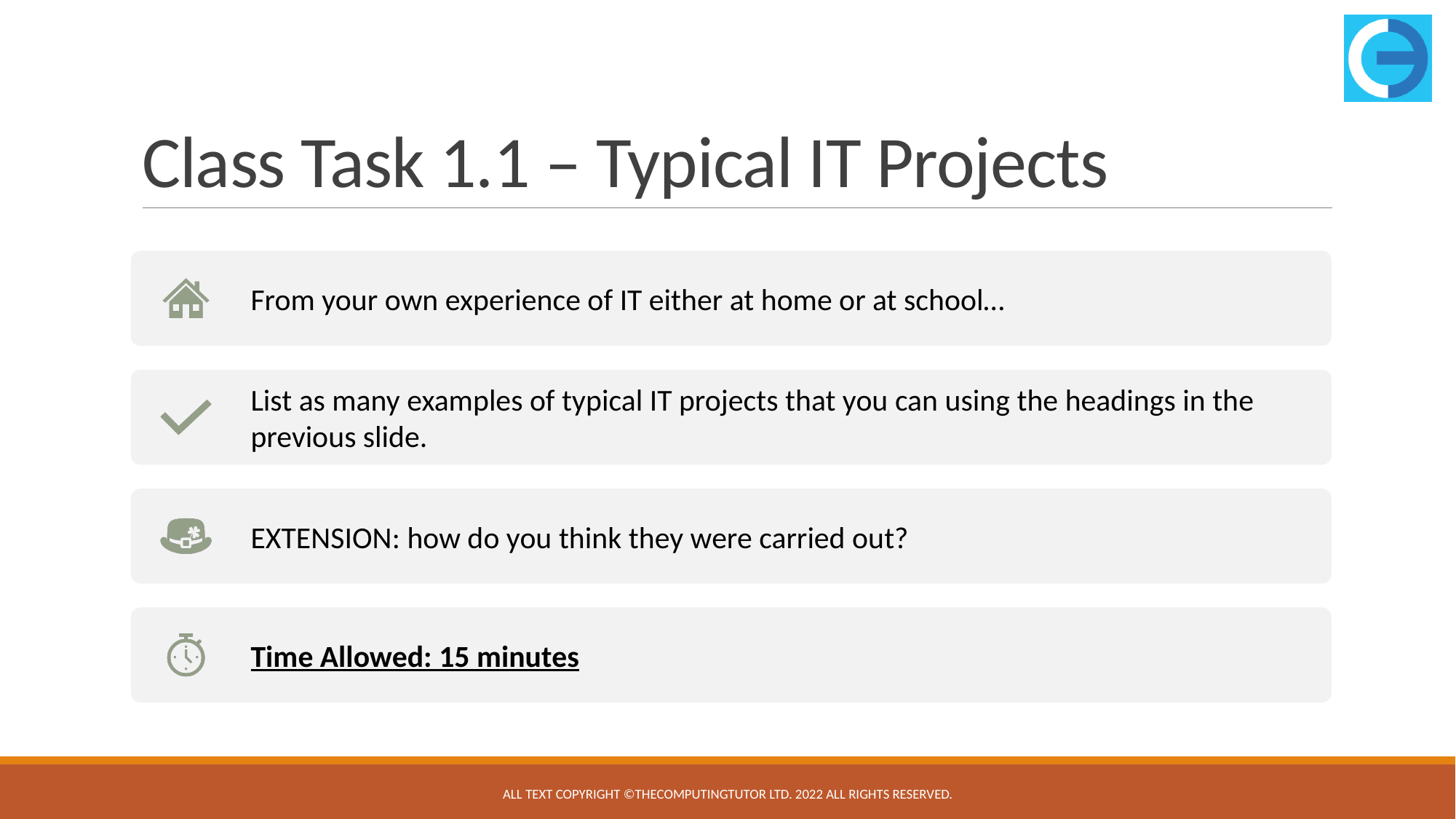

# Class Task 1.1 – Typical IT Projects
From your own experience of IT either at home or at school…
List as many examples of typical IT projects that you can using the headings in the previous slide.
EXTENSION: how do you think they were carried out?
Time Allowed: 15 minutes
All text copyright ©TheComputingTutor Ltd. 2022 All rights Reserved.